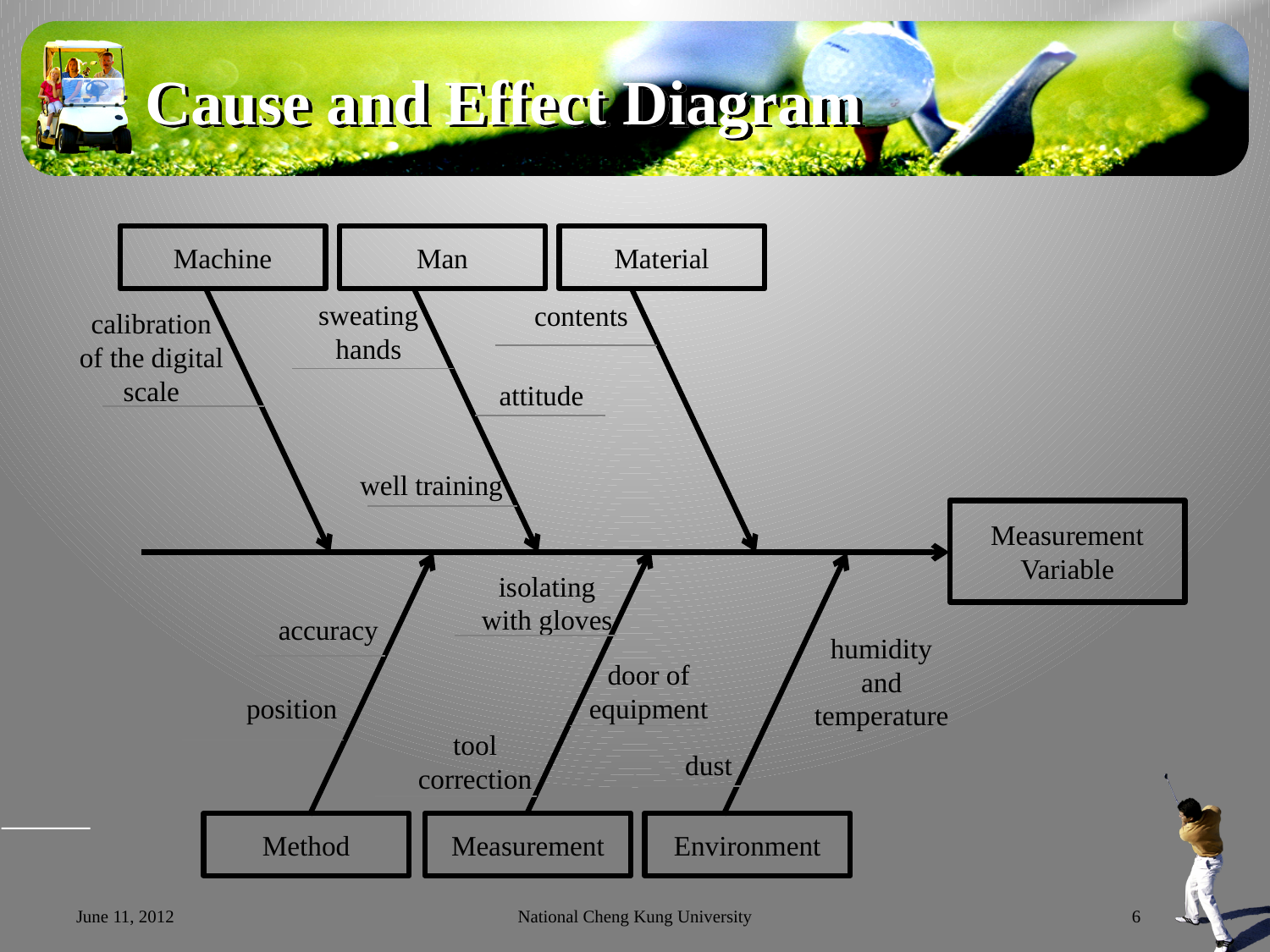

# Cause and Effect Diagram
Machine
Man
Material
contents
sweating hands
calibration of the digital scale
Measurement
Variable
humidity and temperature
position
tool correction
dust
Method
Measurement
Environment
attitude
well training
isolating with gloves
accuracy
door of equipment
June 11, 2012
National Cheng Kung University
6